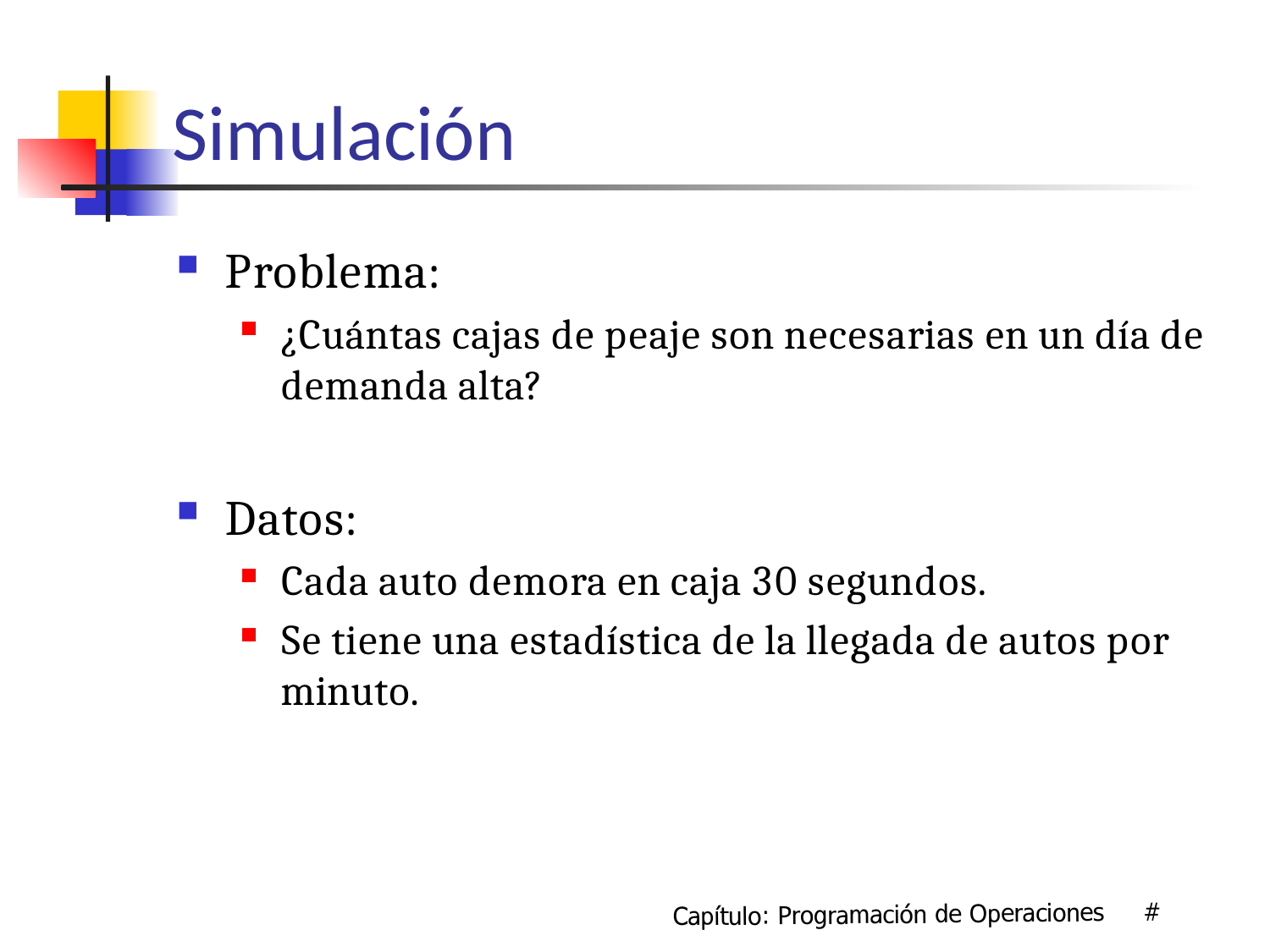

# Simulación
Problema:
¿Cuántas cajas de peaje son necesarias en un día de demanda alta?

Datos:
Cada auto demora en caja 30 segundos.
Se tiene una estadística de la llegada de autos por minuto.
Capítulo: Programación de Operaciones     #